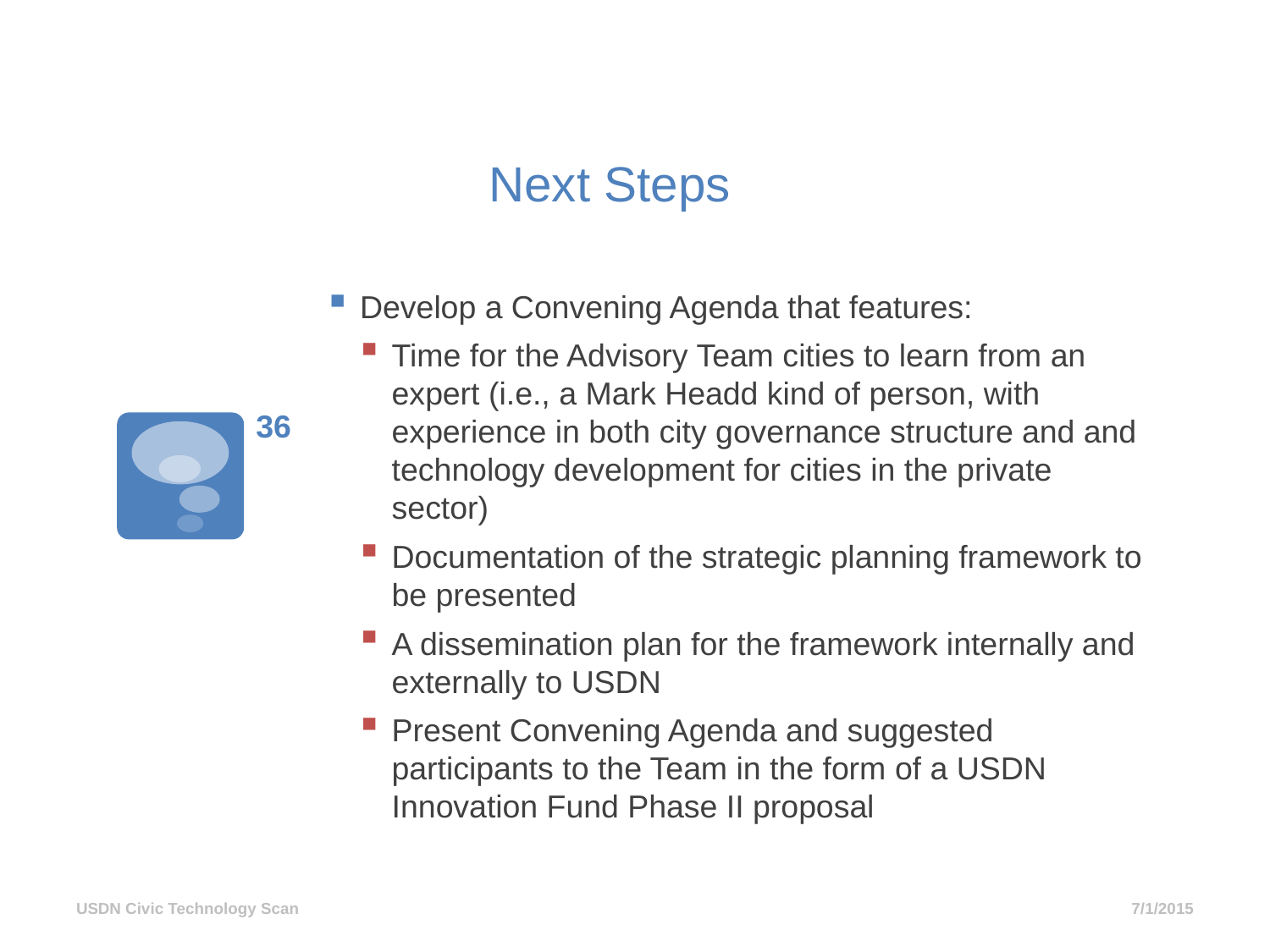

# Next Steps
Develop a Convening Agenda that features:
Time for the Advisory Team cities to learn from an expert (i.e., a Mark Headd kind of person, with experience in both city governance structure and and technology development for cities in the private sector)
Documentation of the strategic planning framework to be presented
A dissemination plan for the framework internally and externally to USDN
Present Convening Agenda and suggested participants to the Team in the form of a USDN Innovation Fund Phase II proposal
36
USDN Civic Technology Scan
7/1/2015